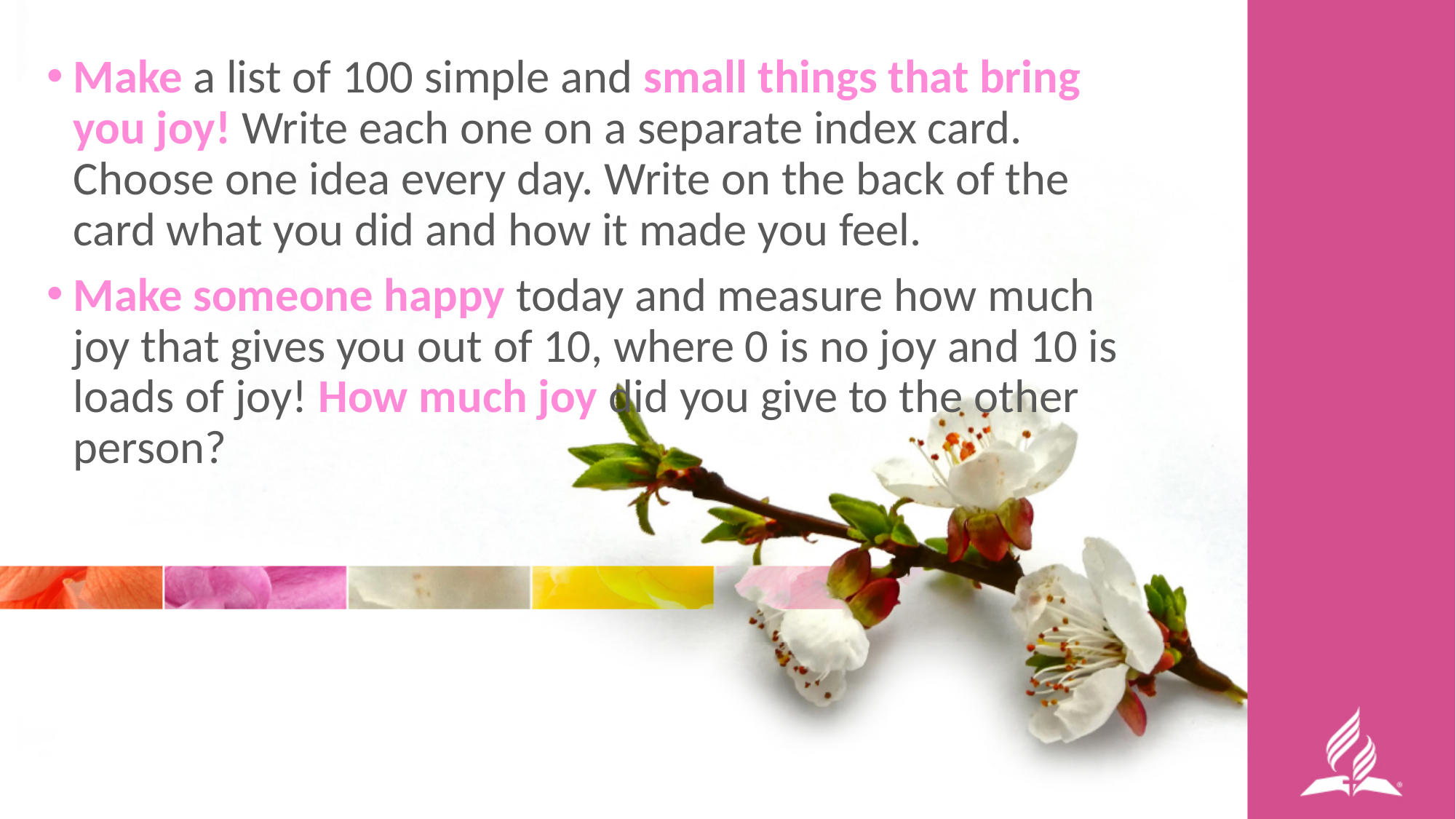

Make a list of 100 simple and small things that bring you joy! Write each one on a separate index card. Choose one idea every day. Write on the back of the card what you did and how it made you feel.
Make someone happy today and measure how much joy that gives you out of 10, where 0 is no joy and 10 is loads of joy! How much joy did you give to the other person?